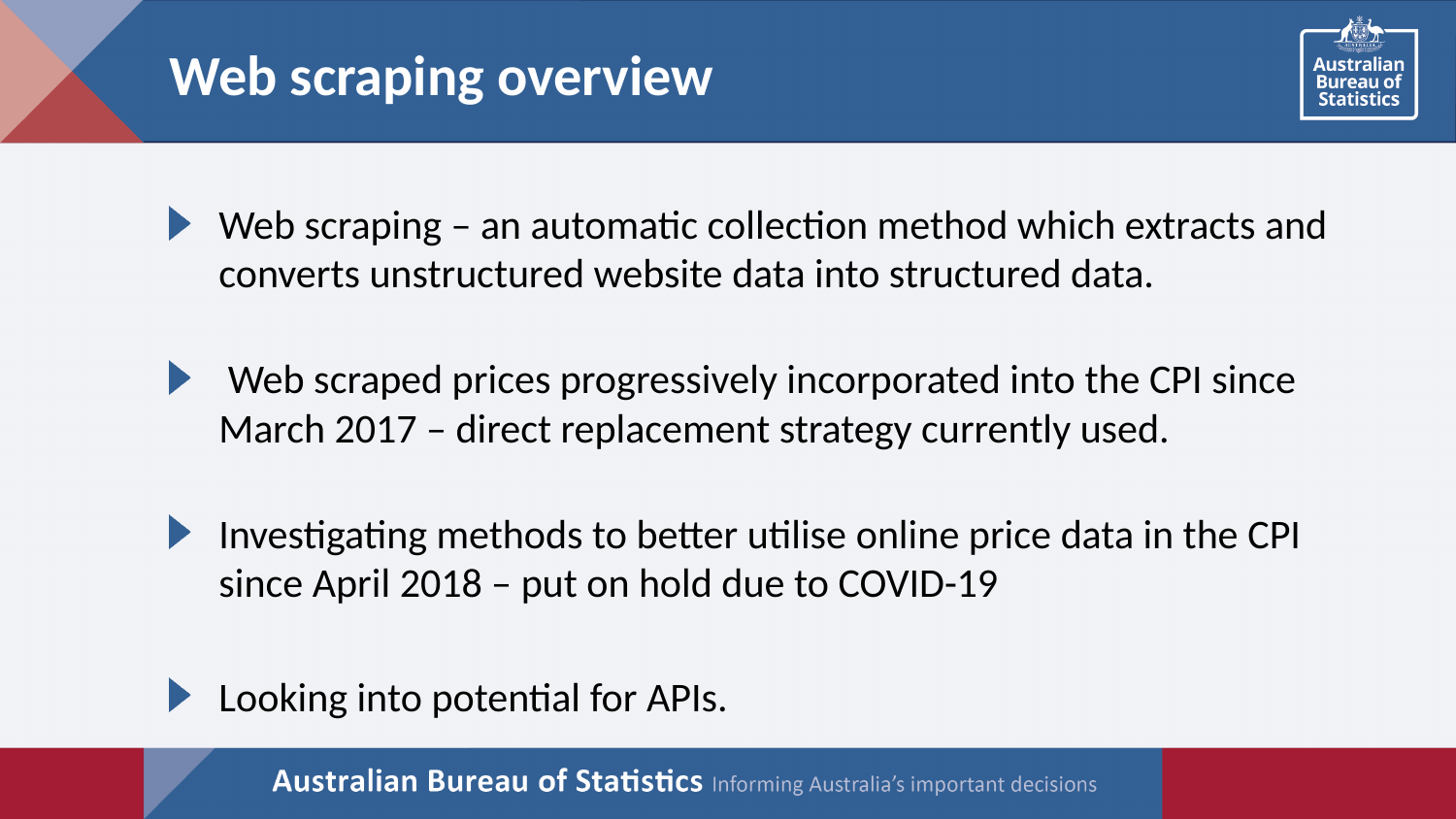

# Web scraping overview
Web scraping – an automatic collection method which extracts and converts unstructured website data into structured data.
 Web scraped prices progressively incorporated into the CPI since March 2017 – direct replacement strategy currently used.
Investigating methods to better utilise online price data in the CPI since April 2018 – put on hold due to COVID-19

Looking into potential for APIs.